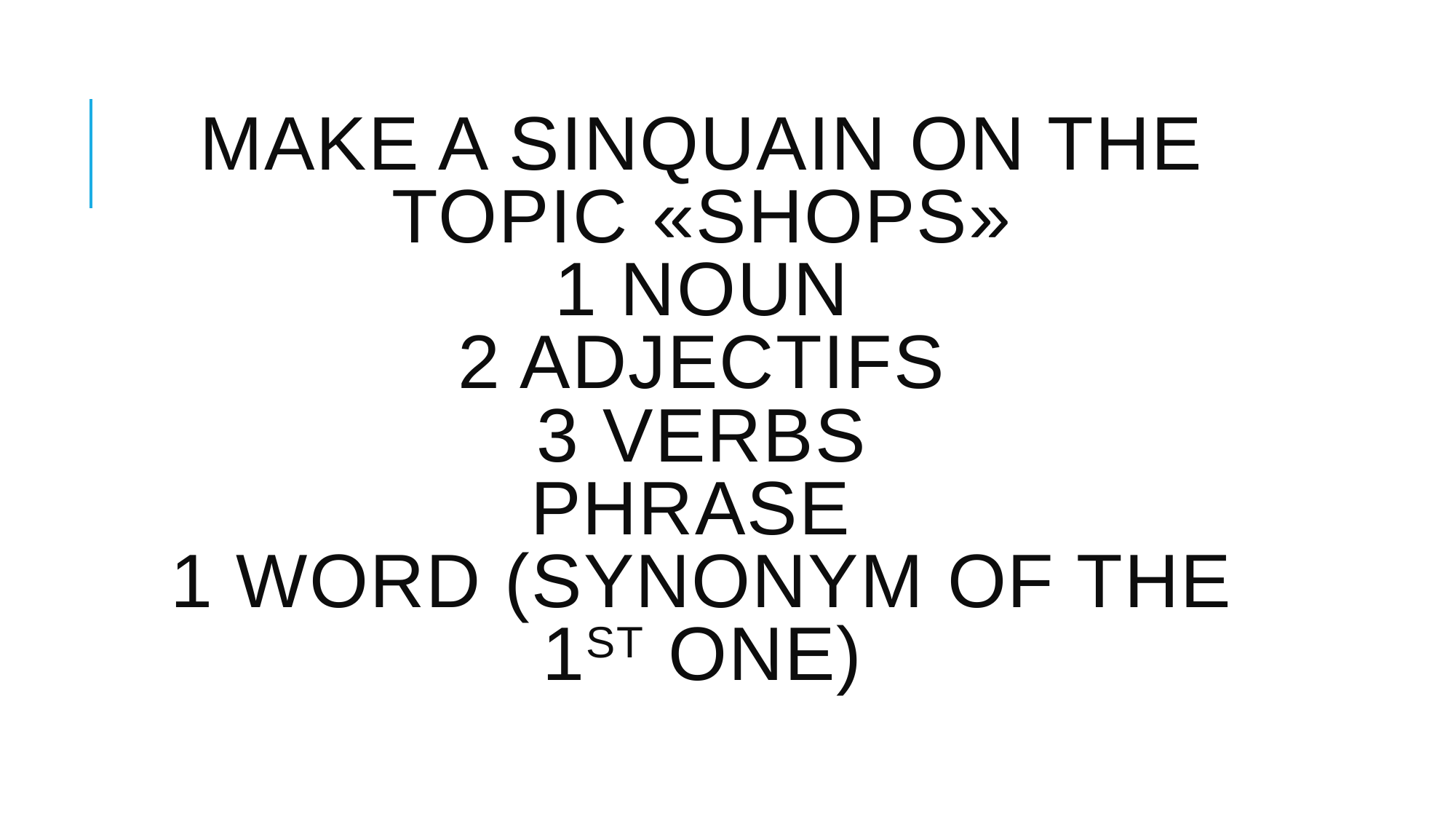

# Make a sinquain on the topic «Shops» 1 noun 2 adjectifs 3 verbs phrase 1 word (synonym of the 1st one)